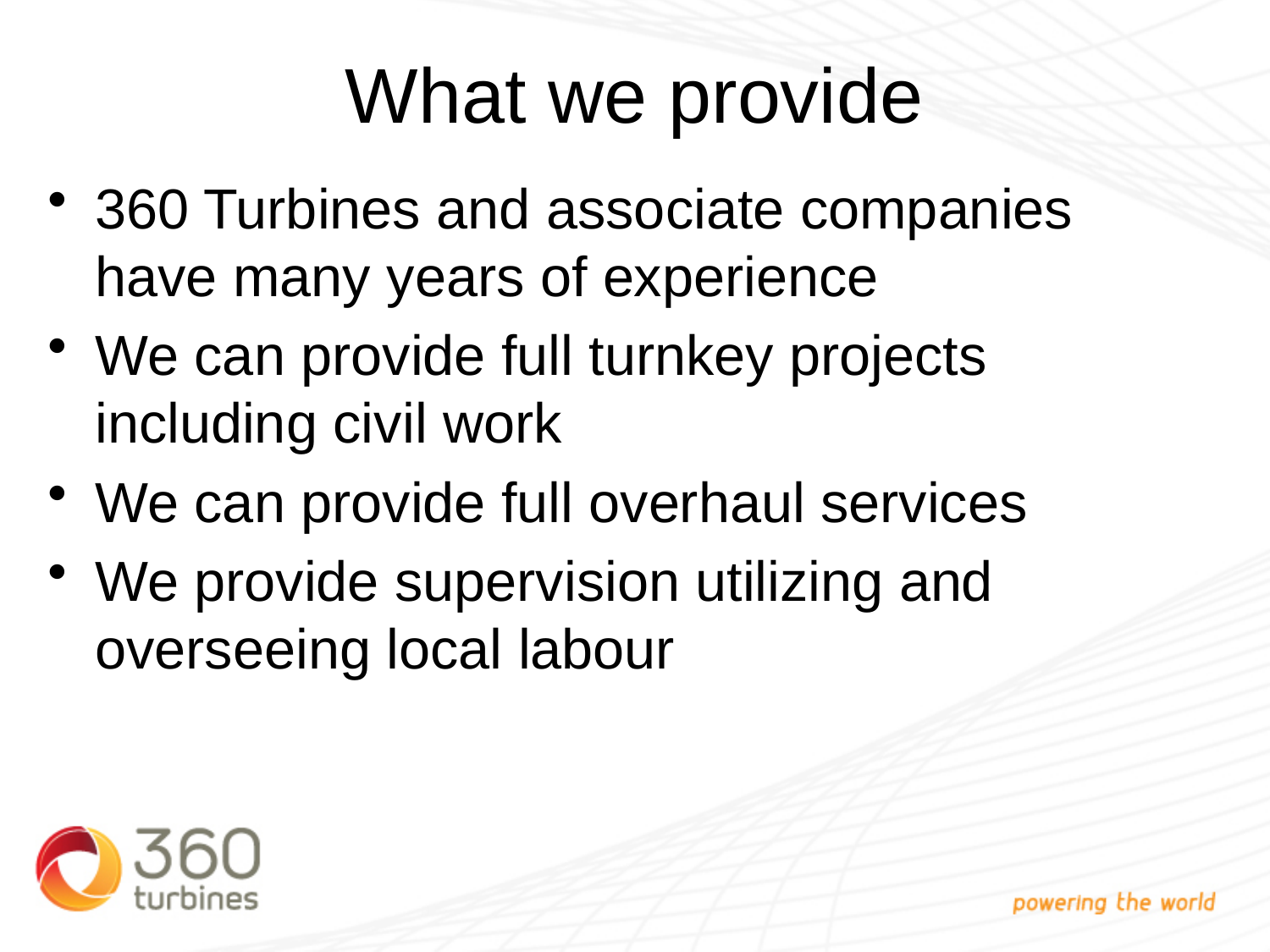

# What we provide
360 Turbines and associate companies have many years of experience
We can provide full turnkey projects including civil work
We can provide full overhaul services
We provide supervision utilizing and overseeing local labour